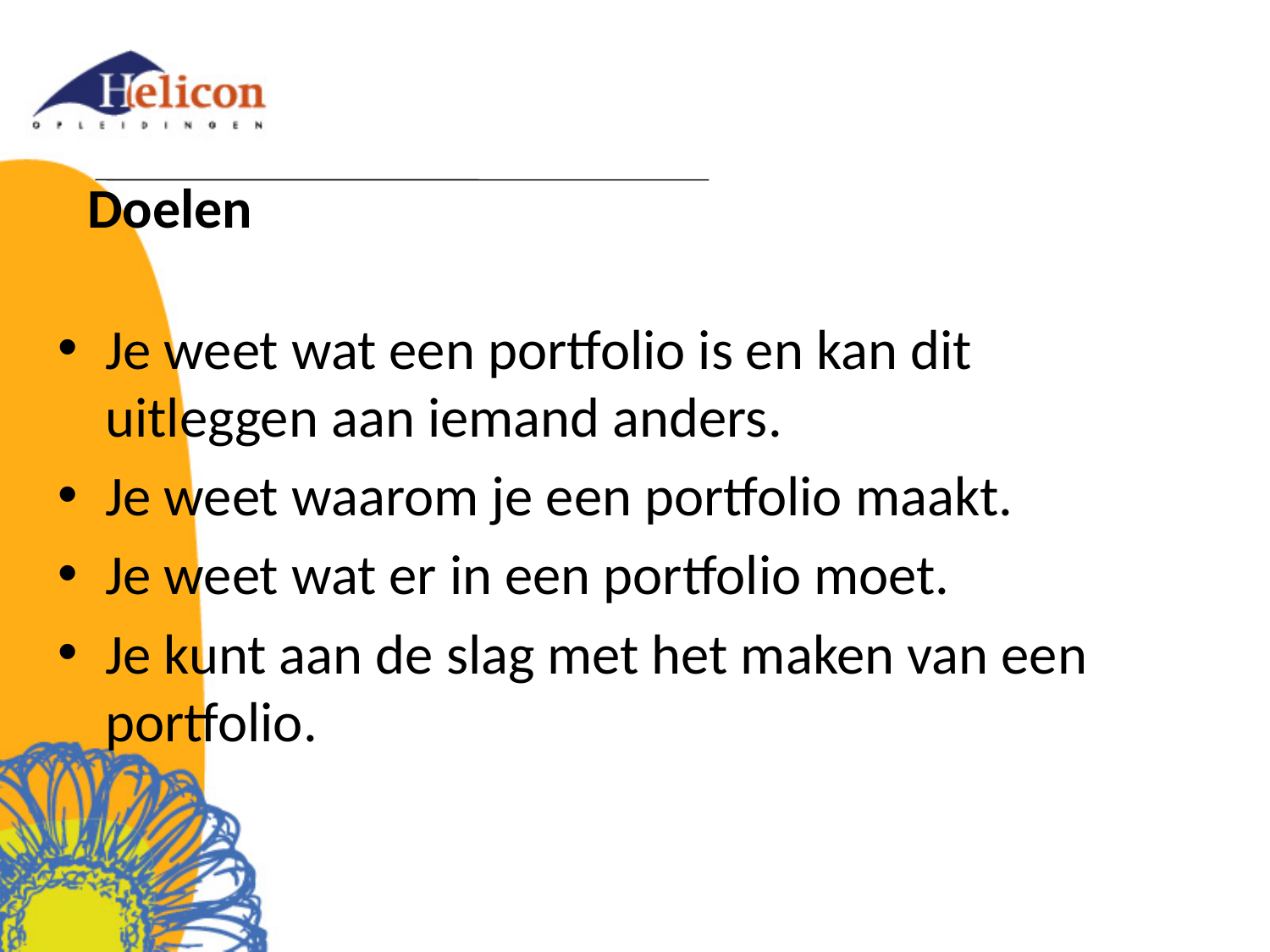

# Doelen

Je weet wat een portfolio is en kan dit uitleggen aan iemand anders.
Je weet waarom je een portfolio maakt.
Je weet wat er in een portfolio moet.
Je kunt aan de slag met het maken van een portfolio.